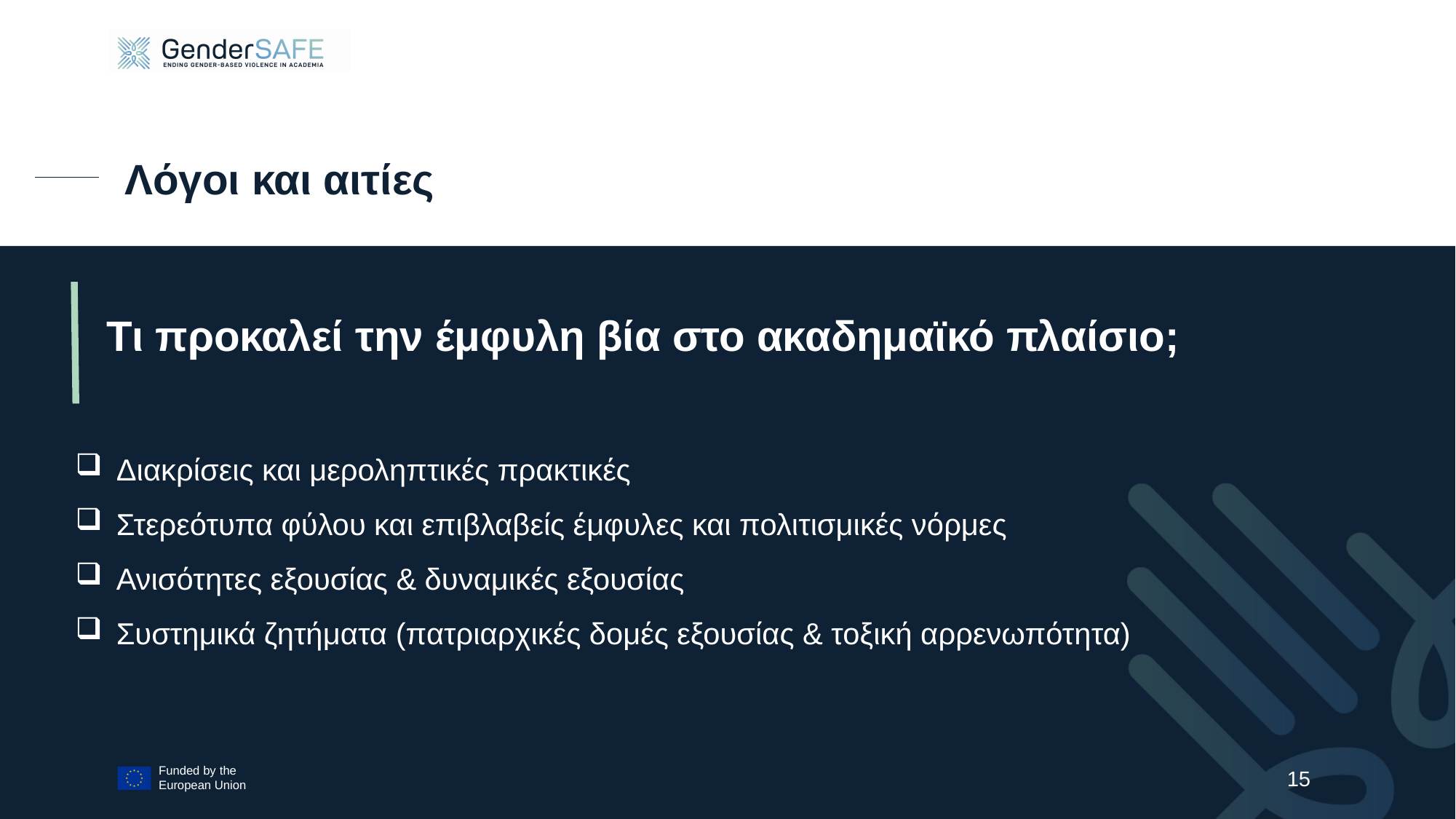

# Λόγοι και αιτίες
Τι προκαλεί την έμφυλη βία στο ακαδημαϊκό πλαίσιο;
Διακρίσεις και μεροληπτικές πρακτικές
Στερεότυπα φύλου και επιβλαβείς έμφυλες και πολιτισμικές νόρμες
Ανισότητες εξουσίας & δυναμικές εξουσίας
Συστημικά ζητήματα (πατριαρχικές δομές εξουσίας & τοξική αρρενωπότητα)